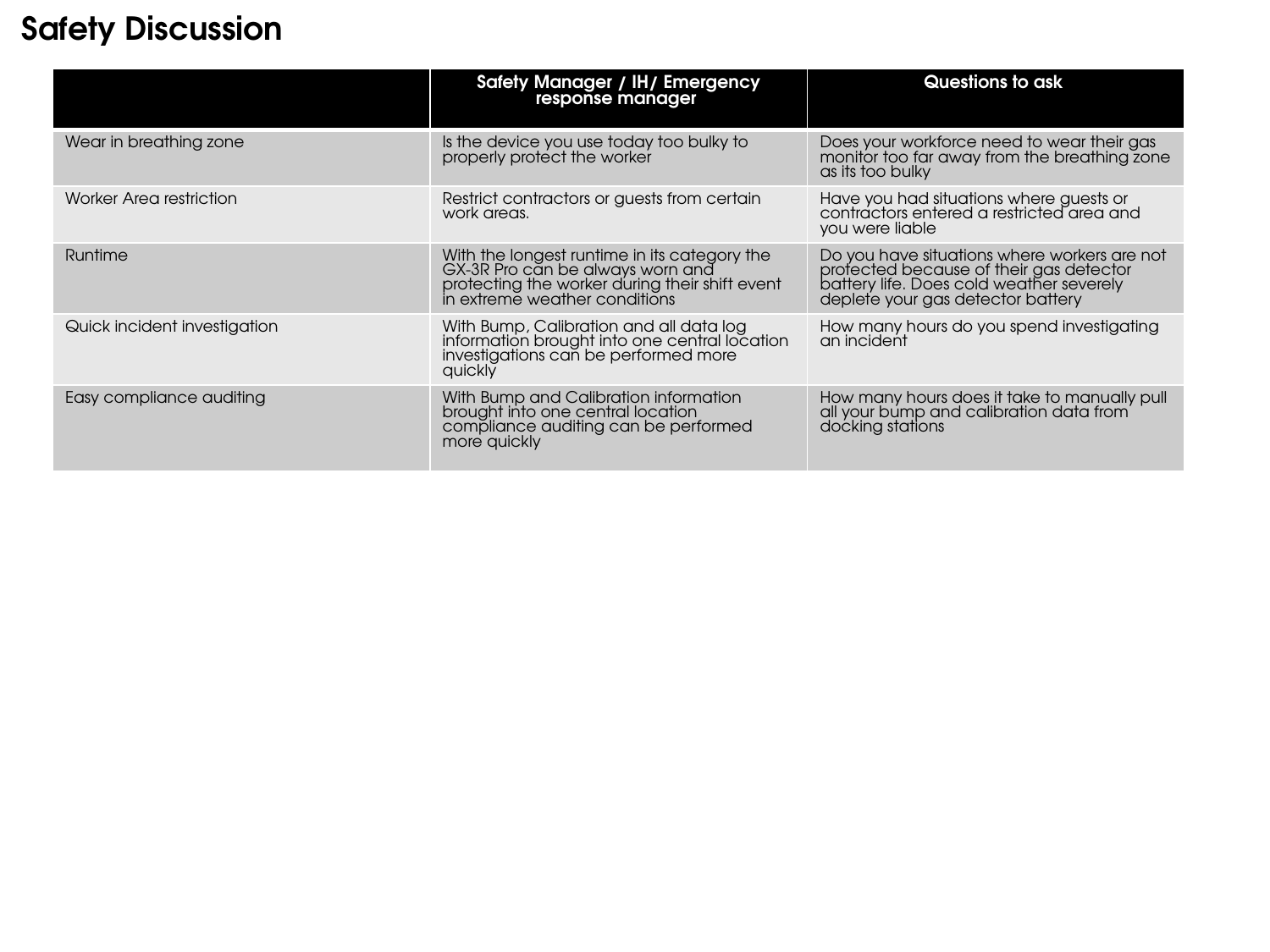

Safety Discussion
|  | Safety Manager / IH/ Emergency response manager | Questions to ask |
| --- | --- | --- |
| Wear in breathing zone | Is the device you use today too bulky to properly protect the worker | Does your workforce need to wear their gas monitor too far away from the breathing zone as its too bulky |
| Worker Area restriction | Restrict contractors or guests from certain work areas. | Have you had situations where guests or contractors entered a restricted area and you were liable |
| Runtime | With the longest runtime in its category the GX-3R Pro can be always worn and protecting the worker during their shift event in extreme weather conditions | Do you have situations where workers are not protected because of their gas detector battery life. Does cold weather severely deplete your gas detector battery |
| Quick incident investigation | With Bump, Calibration and all data log information brought into one central location investigations can be performed more quickly | How many hours do you spend investigating an incident |
| Easy compliance auditing | With Bump and Calibration information brought into one central location compliance auditing can be performed more quickly | How many hours does it take to manually pull all your bump and calibration data from docking stations |